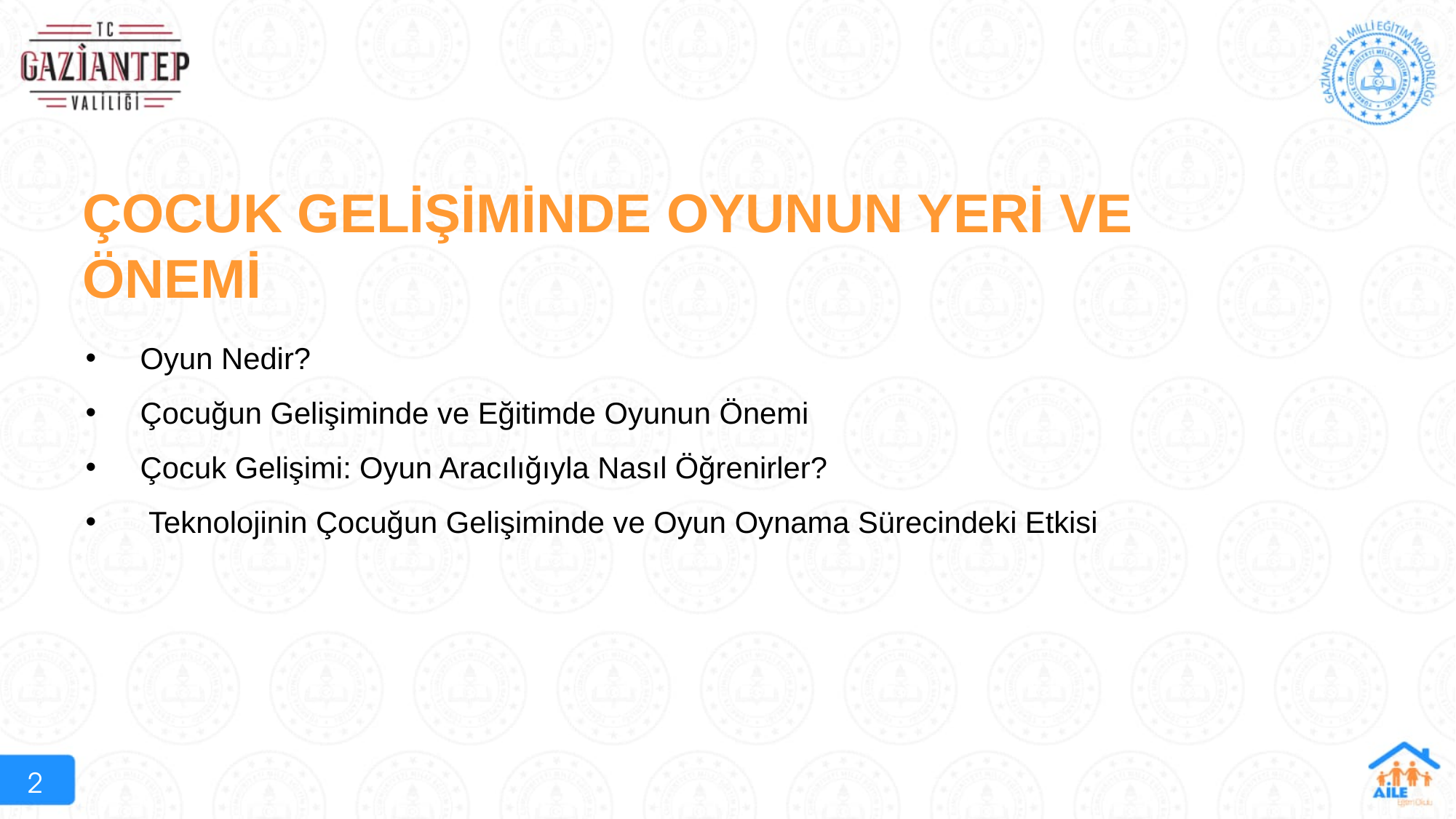

ÇOCUK GELİŞİMİNDE OYUNUN YERİ VE ÖNEMİ
Oyun Nedir?
Çocuğun Gelişiminde ve Eğitimde Oyunun Önemi
Çocuk Gelişimi: Oyun Aracılığıyla Nasıl Öğrenirler?
 Teknolojinin Çocuğun Gelişiminde ve Oyun Oynama Sürecindeki Etkisi

2